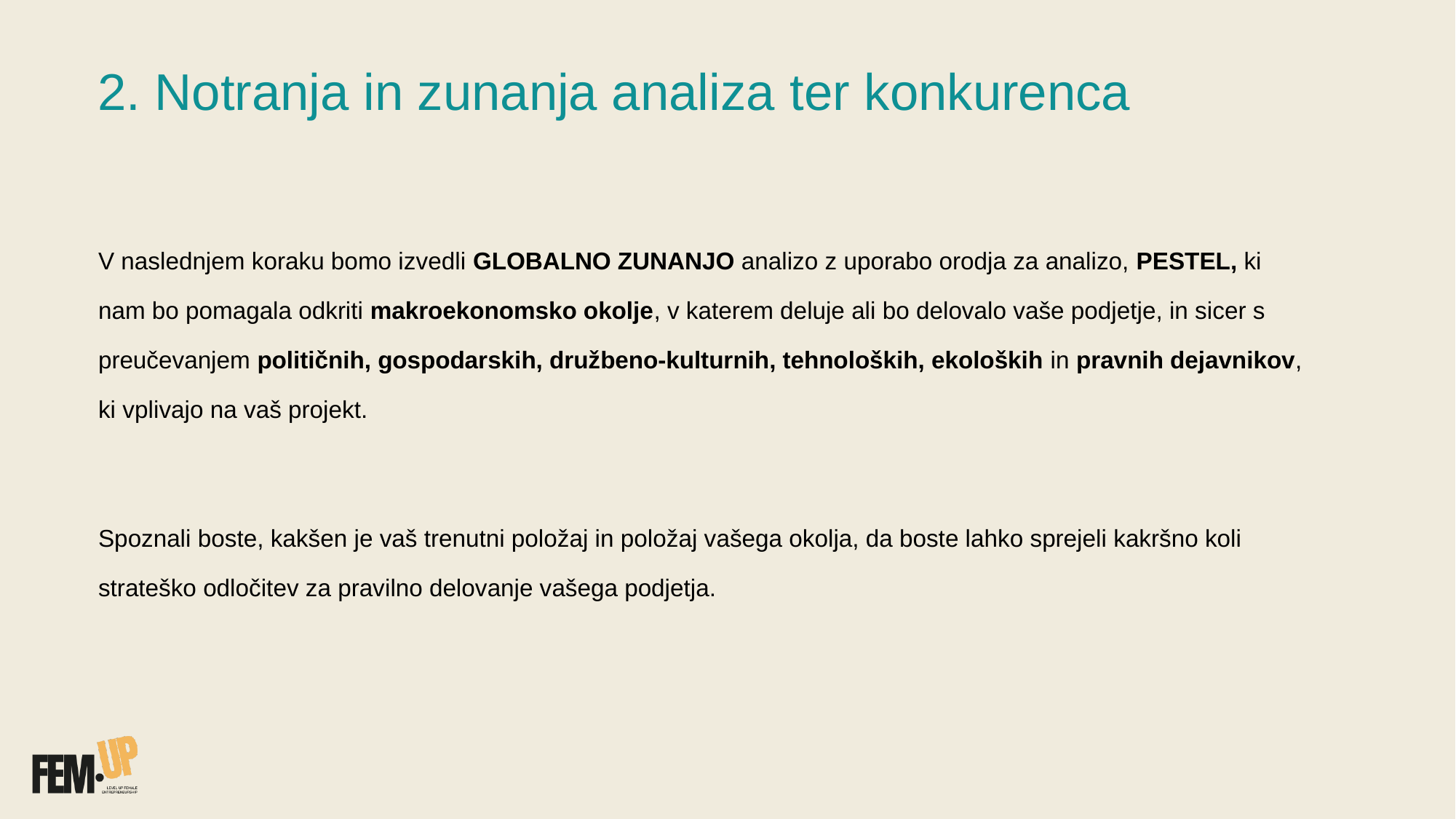

# 2. Notranja in zunanja analiza ter konkurenca
V naslednjem koraku bomo izvedli GLOBALNO ZUNANJO analizo z uporabo orodja za analizo, PESTEL, ki nam bo pomagala odkriti makroekonomsko okolje, v katerem deluje ali bo delovalo vaše podjetje, in sicer s preučevanjem političnih, gospodarskih, družbeno-kulturnih, tehnoloških, ekoloških in pravnih dejavnikov, ki vplivajo na vaš projekt.

Spoznali boste, kakšen je vaš trenutni položaj in položaj vašega okolja, da boste lahko sprejeli kakršno koli strateško odločitev za pravilno delovanje vašega podjetja.